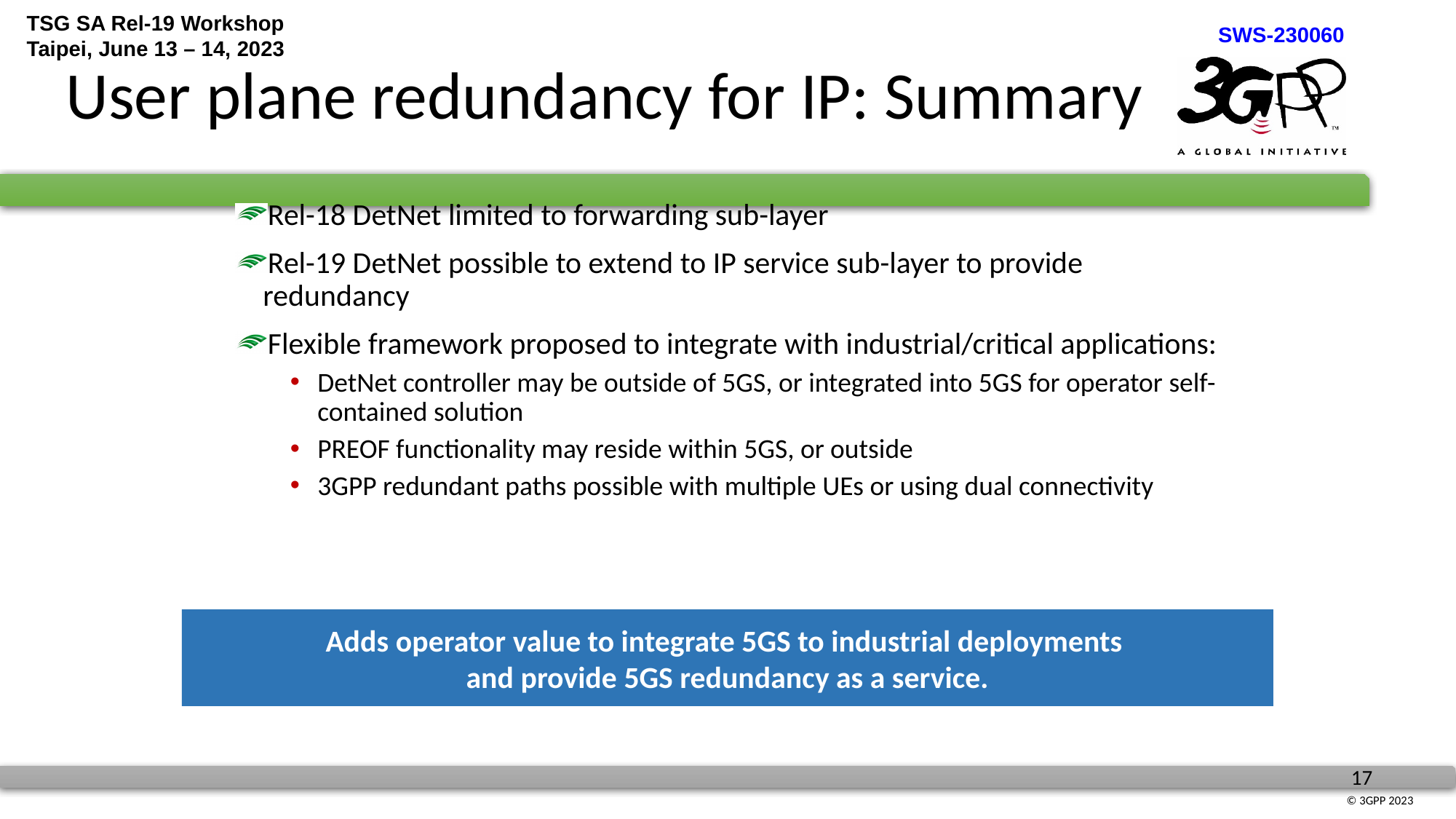

# User plane redundancy for IP: Summary
Rel-18 DetNet limited to forwarding sub-layer
Rel-19 DetNet possible to extend to IP service sub-layer to provide redundancy
Flexible framework proposed to integrate with industrial/critical applications:
DetNet controller may be outside of 5GS, or integrated into 5GS for operator self-contained solution
PREOF functionality may reside within 5GS, or outside
3GPP redundant paths possible with multiple UEs or using dual connectivity

Adds operator value to integrate 5GS to industrial deployments
and provide 5GS redundancy as a service.